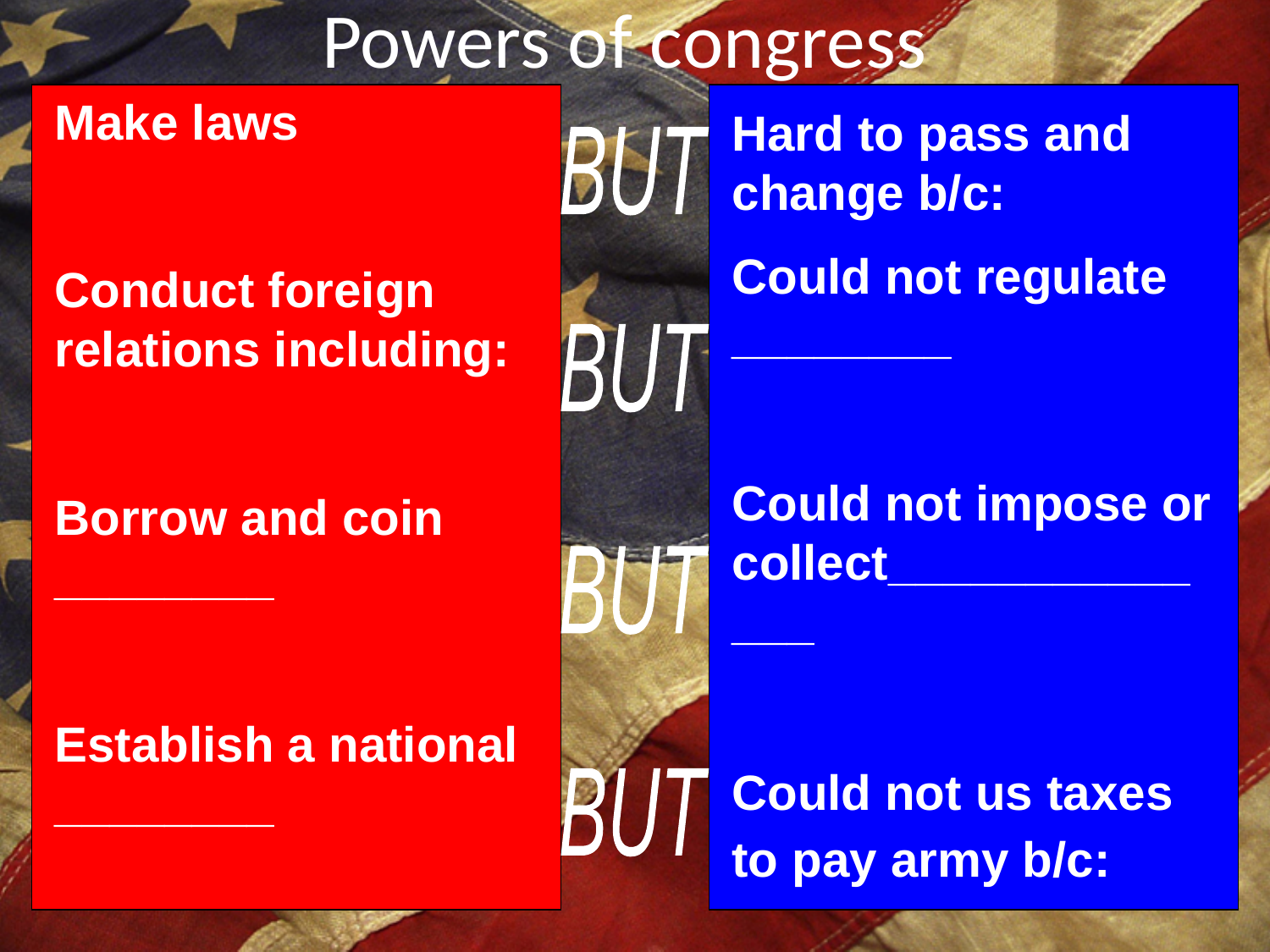

# Powers of congress

Make laws

Conduct foreign relations including:

Borrow and coin ________

Establish a national ________

Hard to pass and change b/c:
Could not regulate ________

Could not impose or collect______________

Could not us taxes to pay army b/c:
BUT
BUT
BUT
BUT